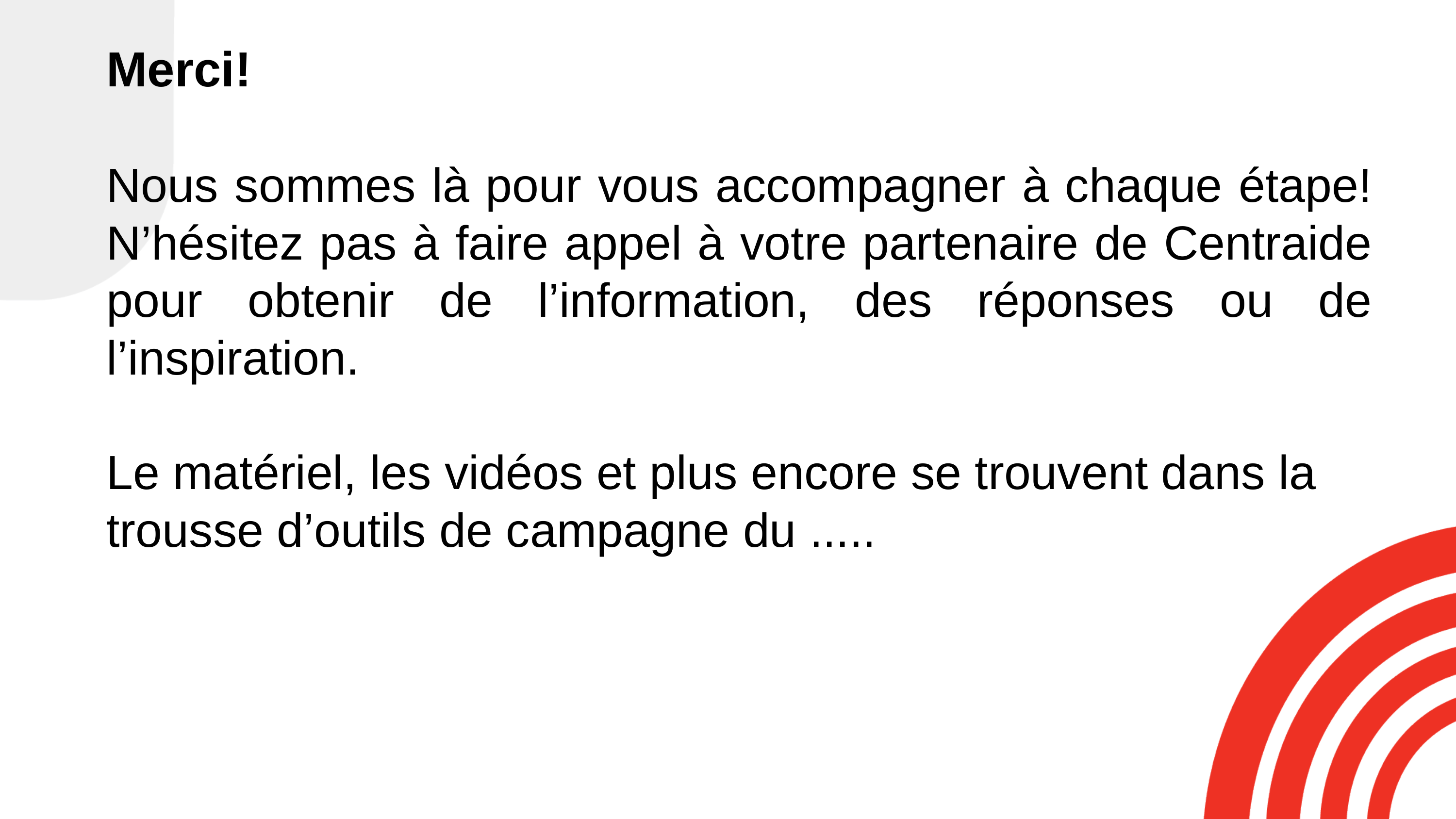

Merci!
Nous sommes là pour vous accompagner à chaque étape! N’hésitez pas à faire appel à votre partenaire de Centraide pour obtenir de l’information, des réponses ou de l’inspiration.

Le matériel, les vidéos et plus encore se trouvent dans la trousse d’outils de campagne du .....